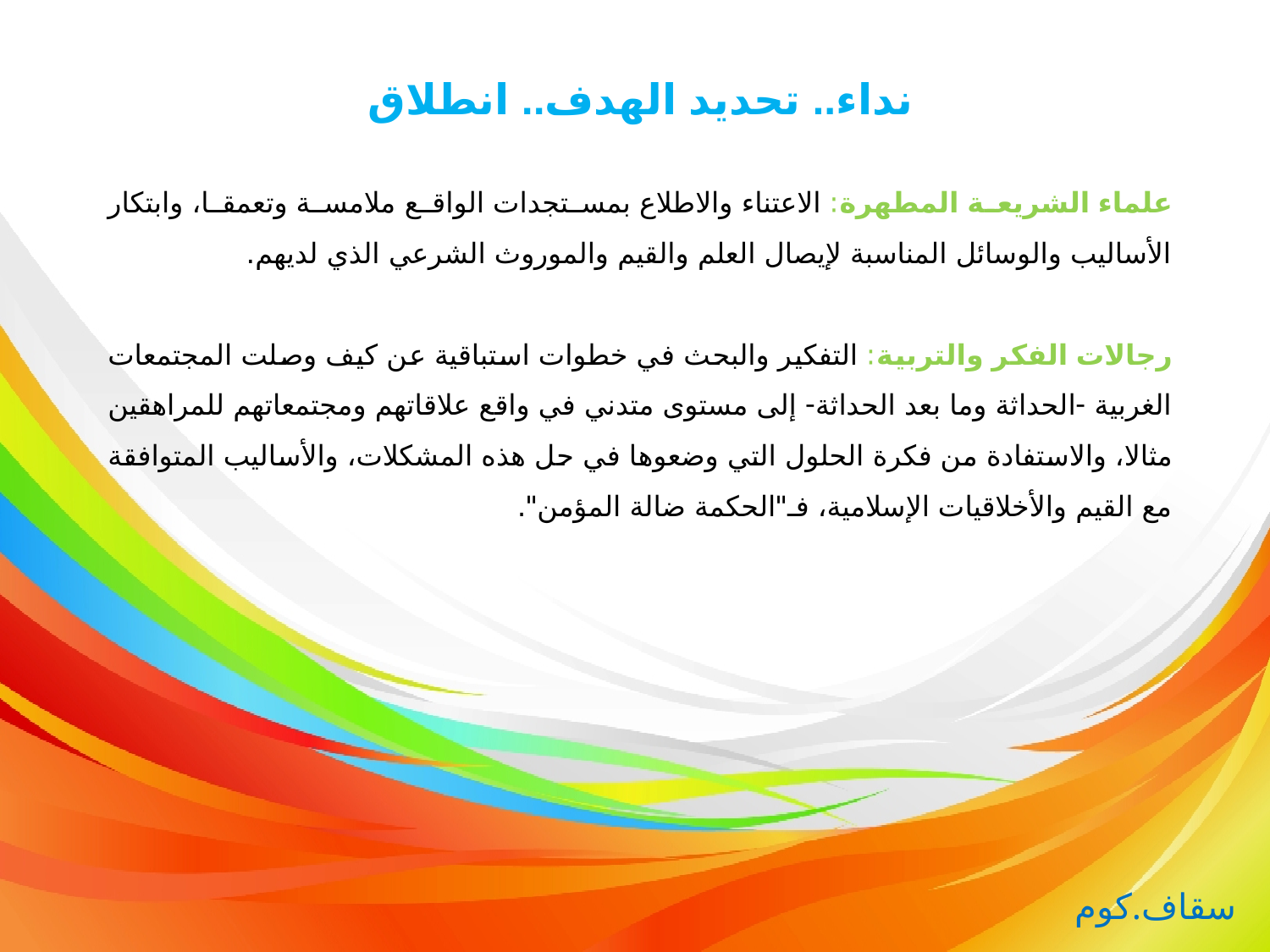

نداء.. تحديد الهدف.. انطلاق

علماء الشريعة المطهرة: الاعتناء والاطلاع بمستجدات الواقع ملامسة وتعمقا، وابتكار الأساليب والوسائل المناسبة لإيصال العلم والقيم والموروث الشرعي الذي لديهم.

رجالات الفكر والتربية: التفكير والبحث في خطوات استباقية عن كيف وصلت المجتمعات الغربية -الحداثة وما بعد الحداثة- إلى مستوى متدني في واقع علاقاتهم ومجتمعاتهم للمراهقين مثالا، والاستفادة من فكرة الحلول التي وضعوها في حل هذه المشكلات، والأساليب المتوافقة مع القيم والأخلاقيات الإسلامية، فـ"الحكمة ضالة المؤمن".